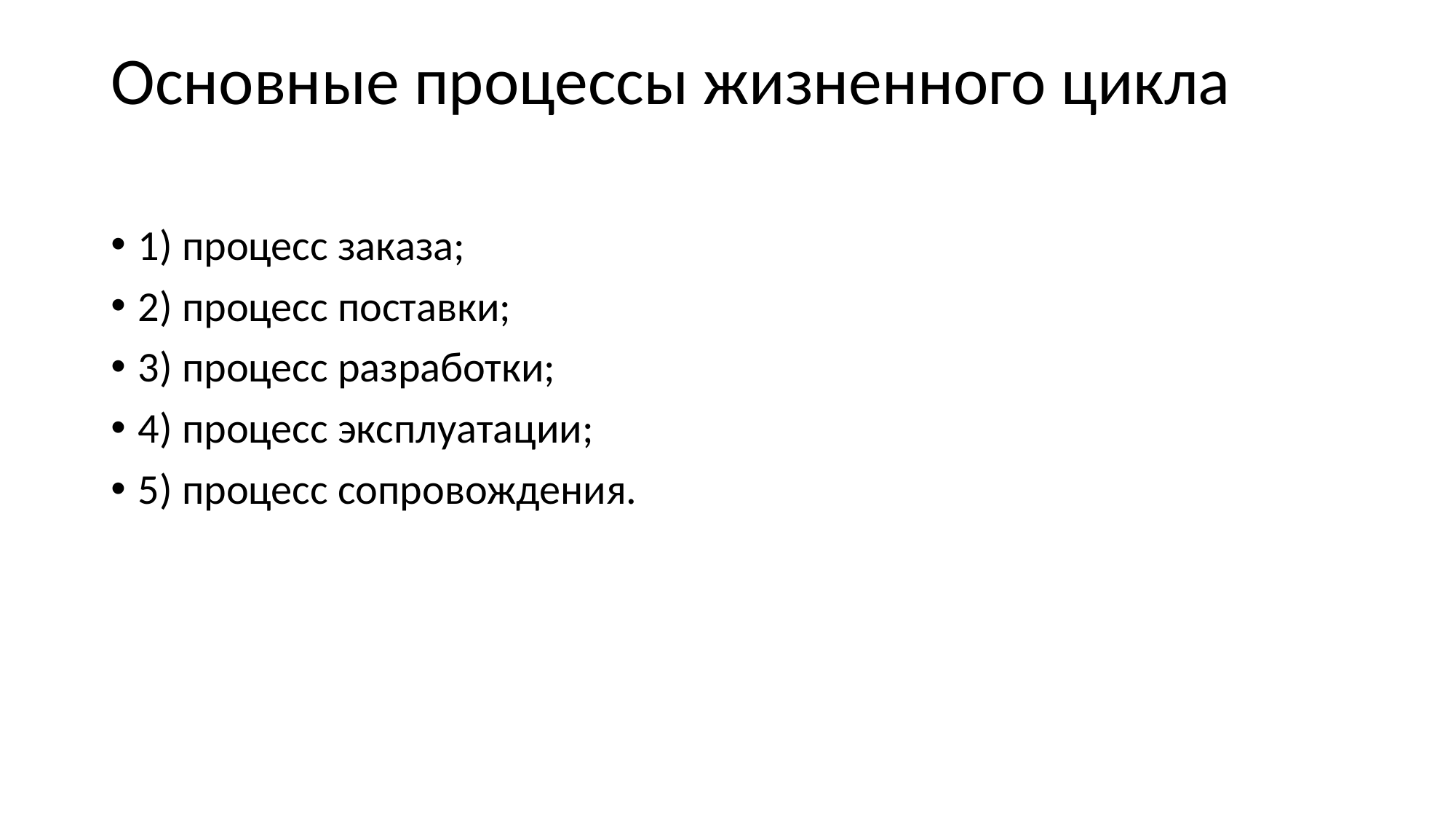

# Основные процессы жизненного цикла
1) процесс заказа;
2) процесс поставки;
3) процесс разработки;
4) процесс эксплуатации;
5) процесс сопровождения.